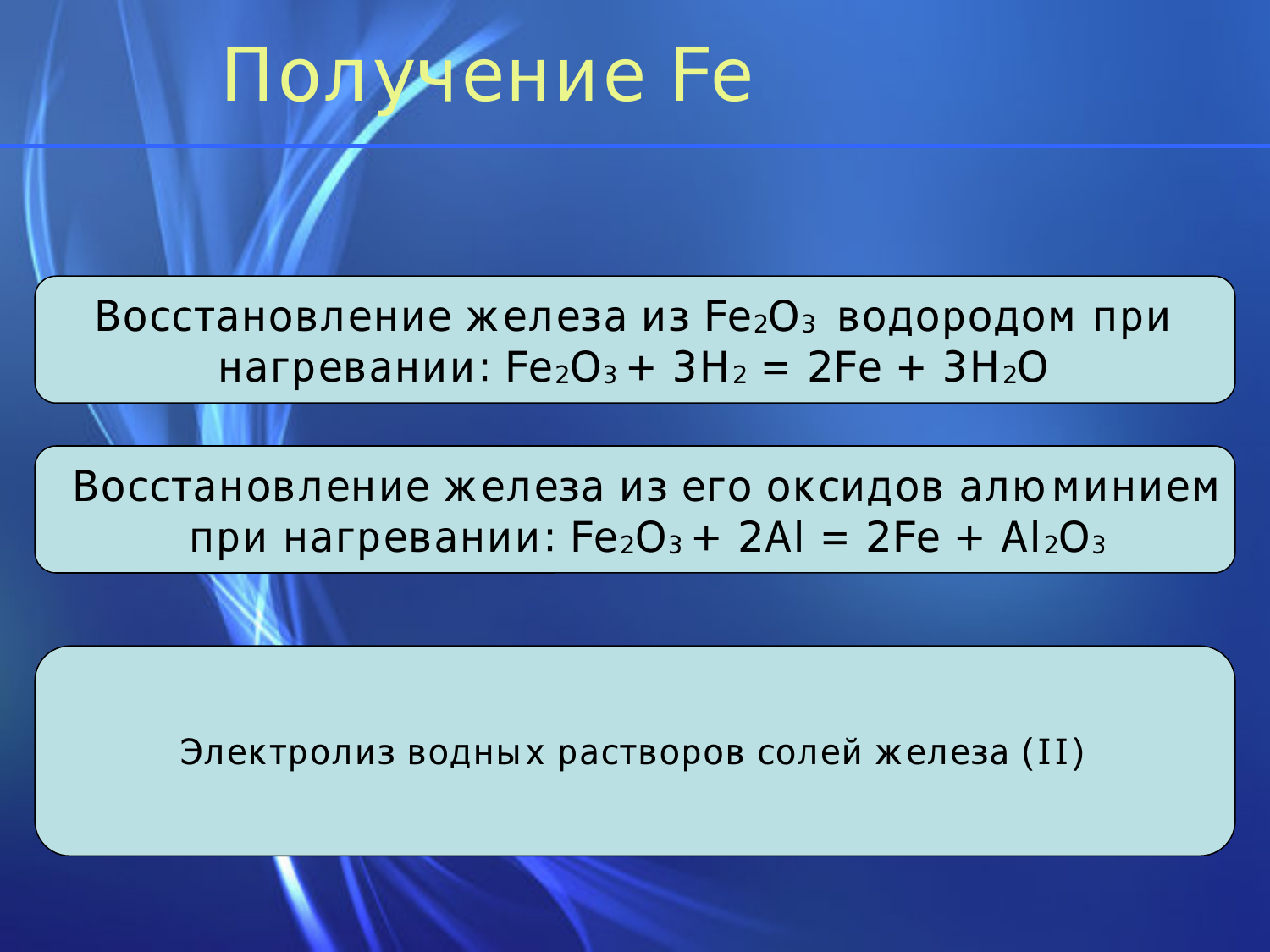

Получение Fe

Восстановление железа из Fe2O3  водородом при нагревании: Fe2O3 + 3H2 = 2Fe + 3H2O

Восстановление железа из его оксидов алюминием при нагревании: Fe2O3 + 2Al = 2Fe + Al2O3

Электролиз водных растворов солей железа (II)